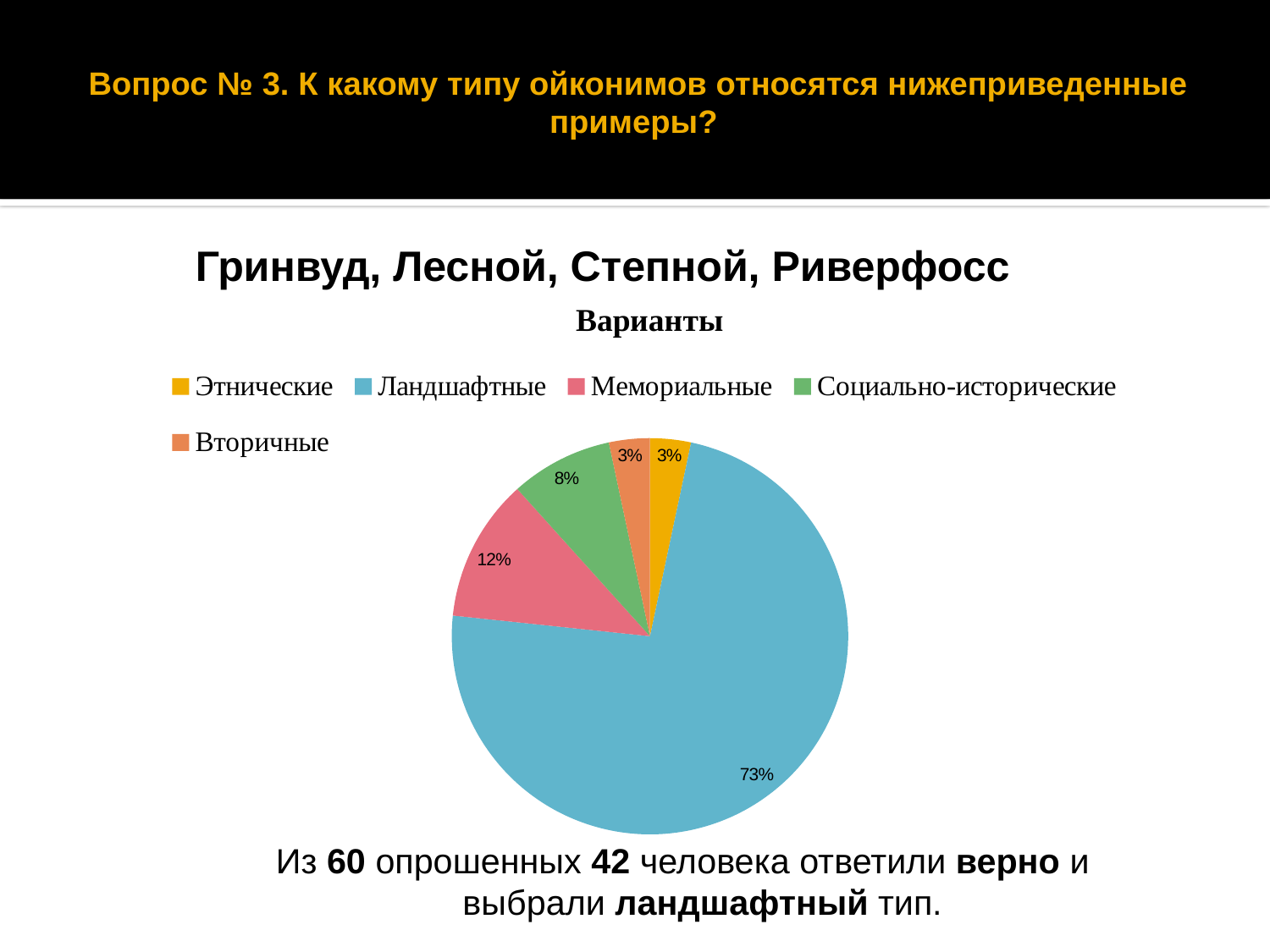

# Вопрос № 3. К какому типу ойконимов относятся нижеприведенные примеры?
Гринвуд, Лесной, Степной, Риверфосс

### Chart: Варианты

| Category | Ответы |
|---|---|
| Этнические | 2.0 |
| Ландшафтные | 44.0 |
| Мемориальные | 7.0 |
| Социально-исторические | 5.0 |
| Вторичные | 2.0 |
Из 60 опрошенных 42 человека ответили верно и выбрали ландшафтный тип.